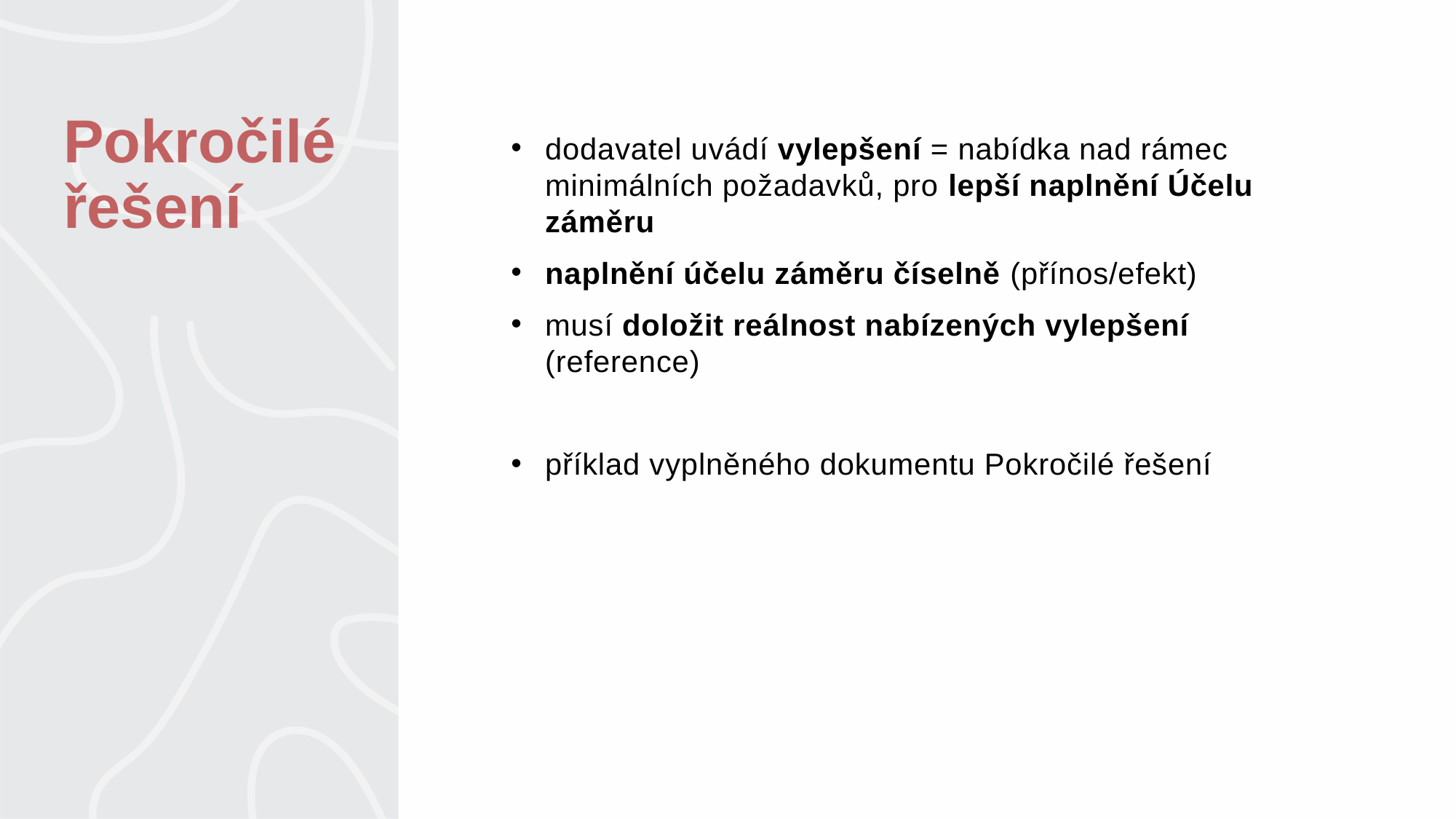

# Pokročilé řešení
dodavatel uvádí vylepšení = nabídka nad rámec minimálních požadavků, pro lepší naplnění Účelu záměru
naplnění účelu záměru číselně (přínos/efekt)
musí doložit reálnost nabízených vylepšení (reference)

příklad vyplněného dokumentu Pokročilé řešení